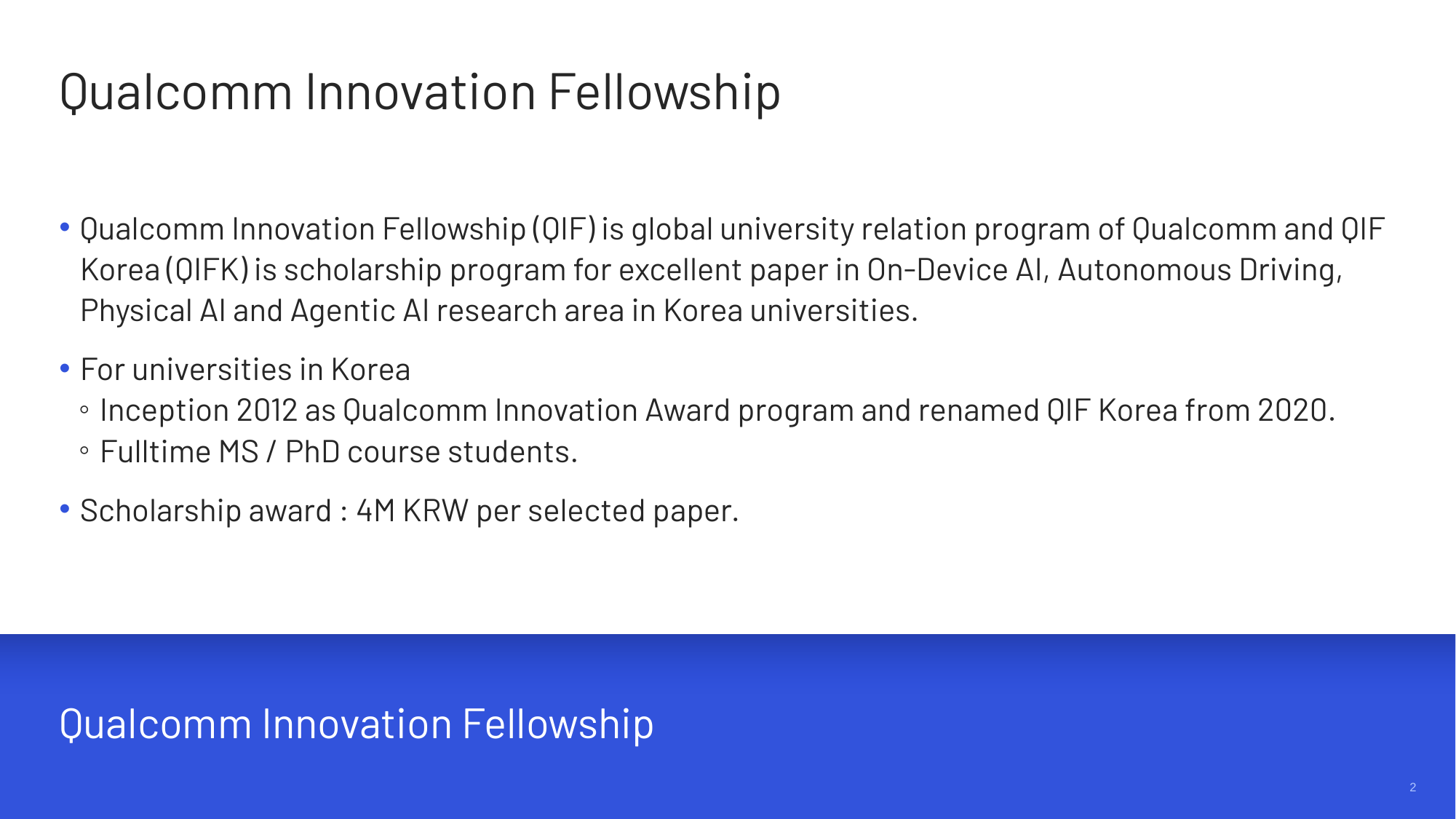

# Qualcomm Innovation Fellowship

Qualcomm Innovation Fellowship (QIF) is global university relation program of Qualcomm and QIF Korea (QIFK) is scholarship program for excellent paper in On-Device AI, Autonomous Driving, Physical AI and Agentic AI research area in Korea universities.
For universities in Korea
Inception 2012 as Qualcomm Innovation Award program and renamed QIF Korea from 2020.
Fulltime MS / PhD course students.
Scholarship award : 4M KRW per selected paper.
Qualcomm Innovation Fellowship